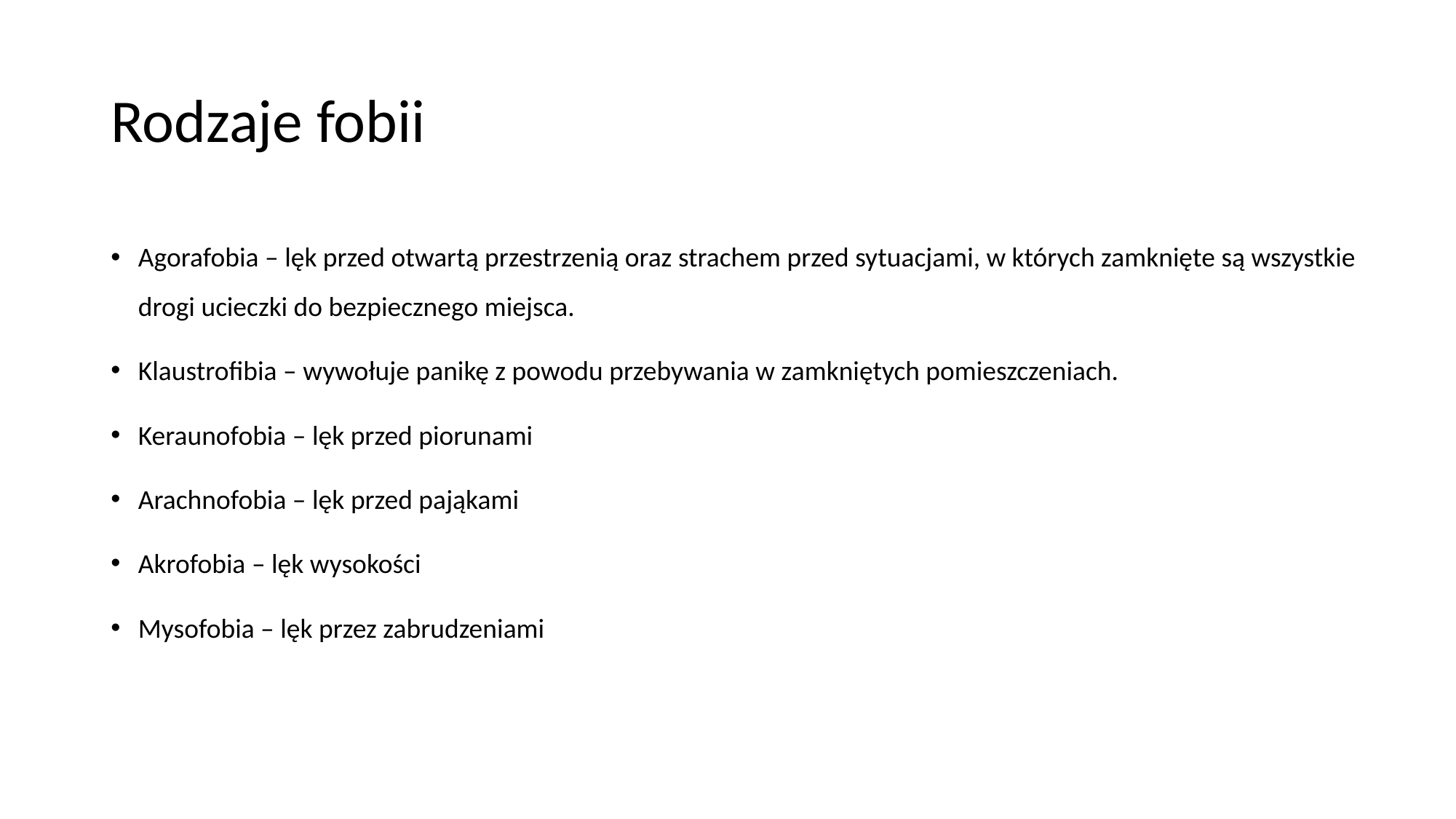

# Rodzaje fobii
Agorafobia – lęk przed otwartą przestrzenią oraz strachem przed sytuacjami, w których zamknięte są wszystkie drogi ucieczki do bezpiecznego miejsca.
Klaustrofibia – wywołuje panikę z powodu przebywania w zamkniętych pomieszczeniach.
Keraunofobia – lęk przed piorunami
Arachnofobia – lęk przed pająkami
Akrofobia – lęk wysokości
Mysofobia – lęk przez zabrudzeniami